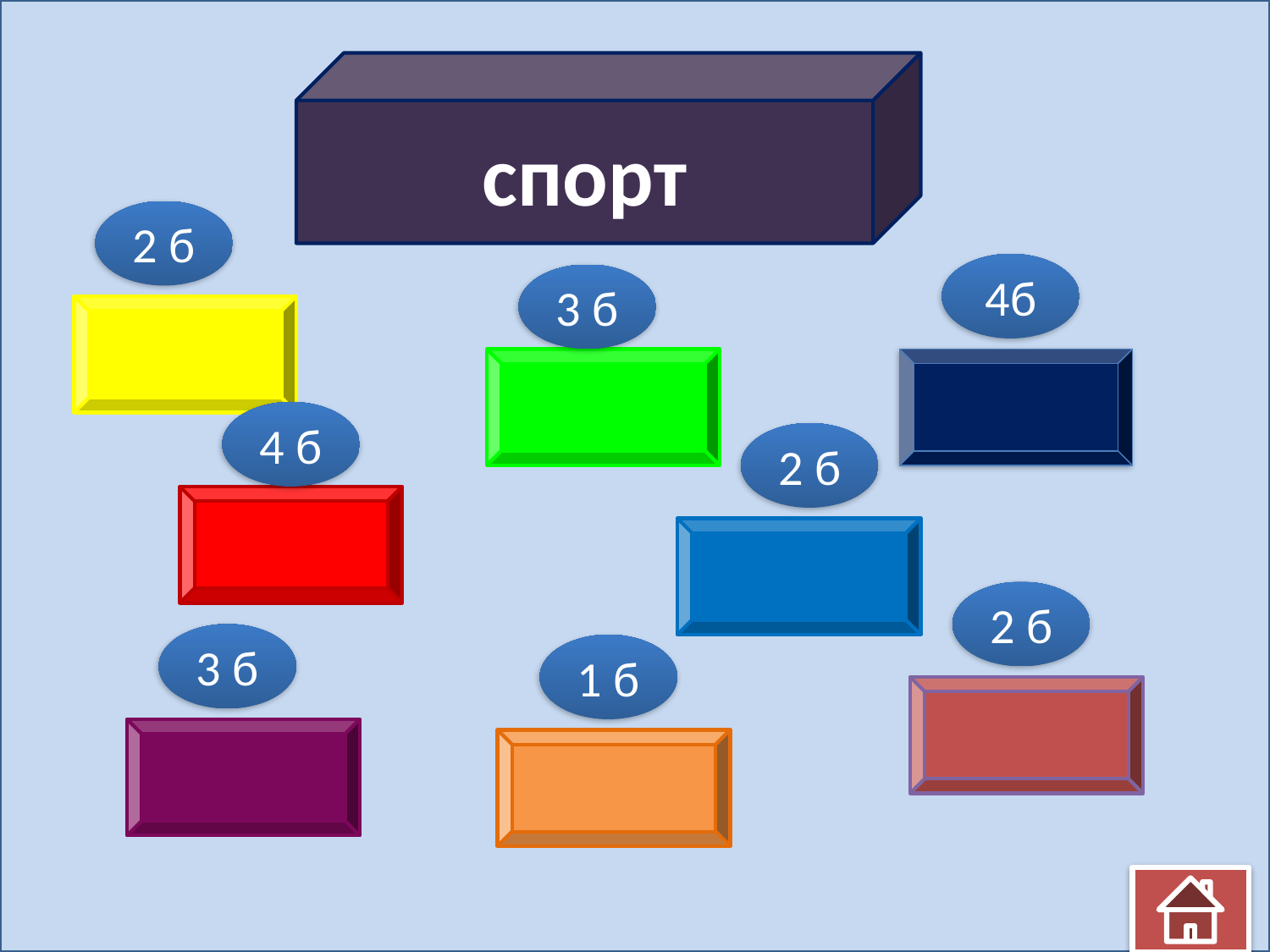

спорт
2 б
4б
3 б

4 б
2 б

2 б
3 б
1 б